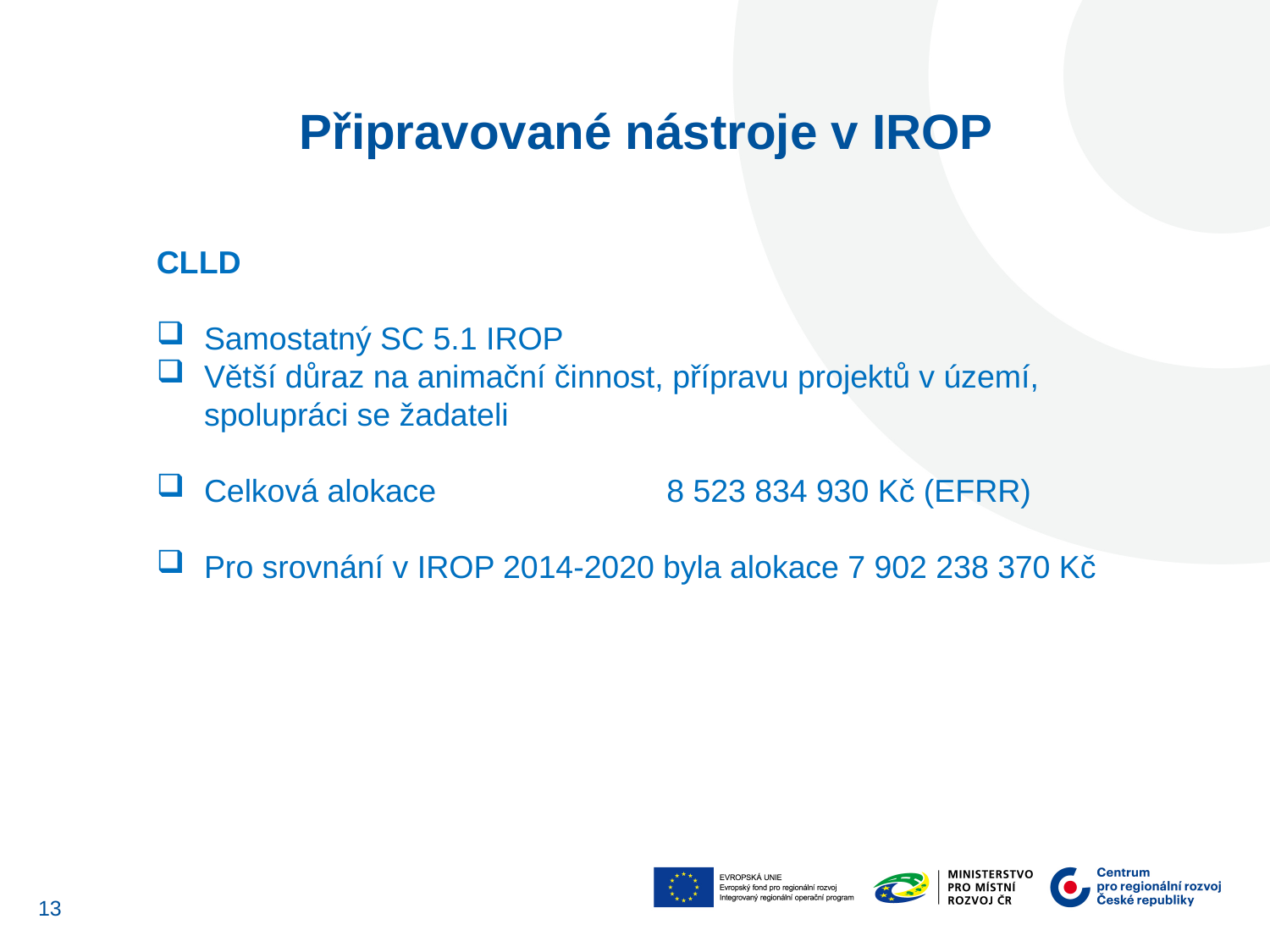

Připravované nástroje v IROP
CLLD​

Samostatný SC 5.1 IROP​
Větší důraz na animační činnost, přípravu projektů v území, spolupráci se žadateli

Celková alokace                          8 523 834 930 Kč (EFRR)

Pro srovnání v IROP 2014-2020 byla alokace 7 902 238 370 Kč

13